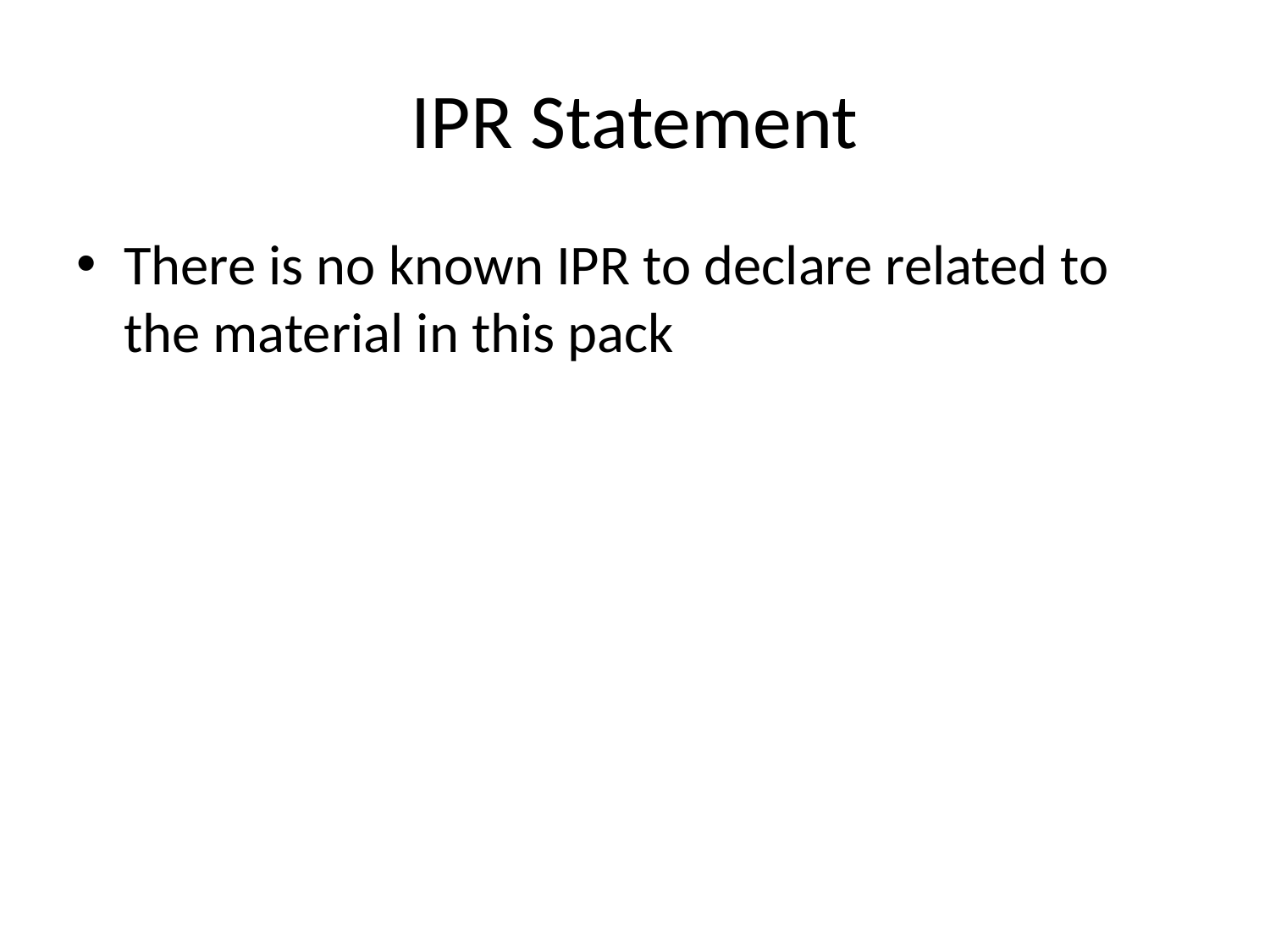

# IPR Statement
There is no known IPR to declare related to the material in this pack